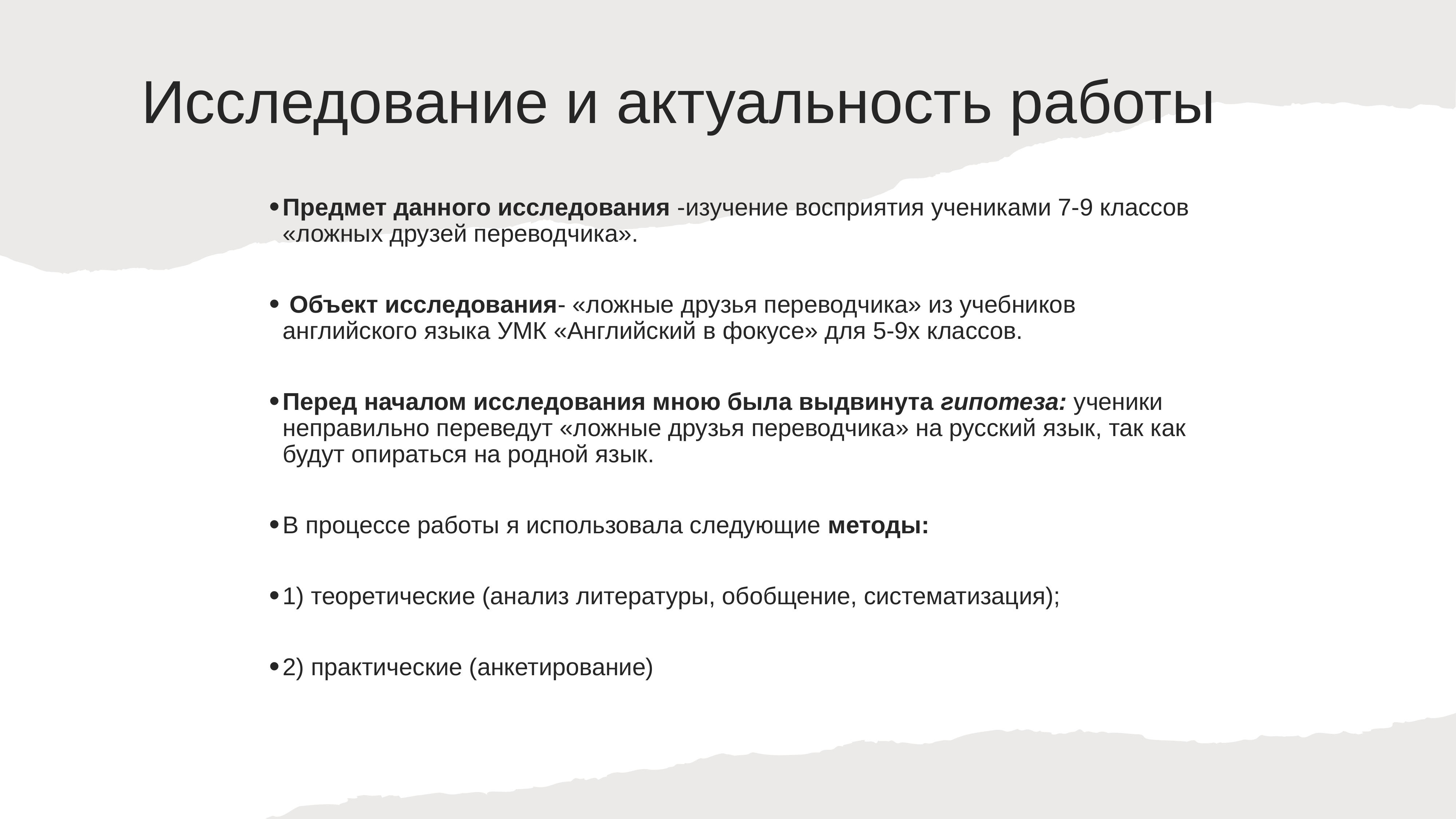

# Исследование и актуальность работы
Предмет данного исследования -изучение восприятия учениками 7-9 классов «ложных друзей переводчика».
 Объект исследования- «ложные друзья переводчика» из учебников английского языка УМК «Английский в фокусе» для 5-9х классов.
Перед началом исследования мною была выдвинута гипотеза: ученики неправильно переведут «ложные друзья переводчика» на русский язык, так как будут опираться на родной язык.
В процессе работы я использовала следующие методы:
1) теоретические (анализ литературы, обобщение, систематизация);
2) практические (анкетирование)